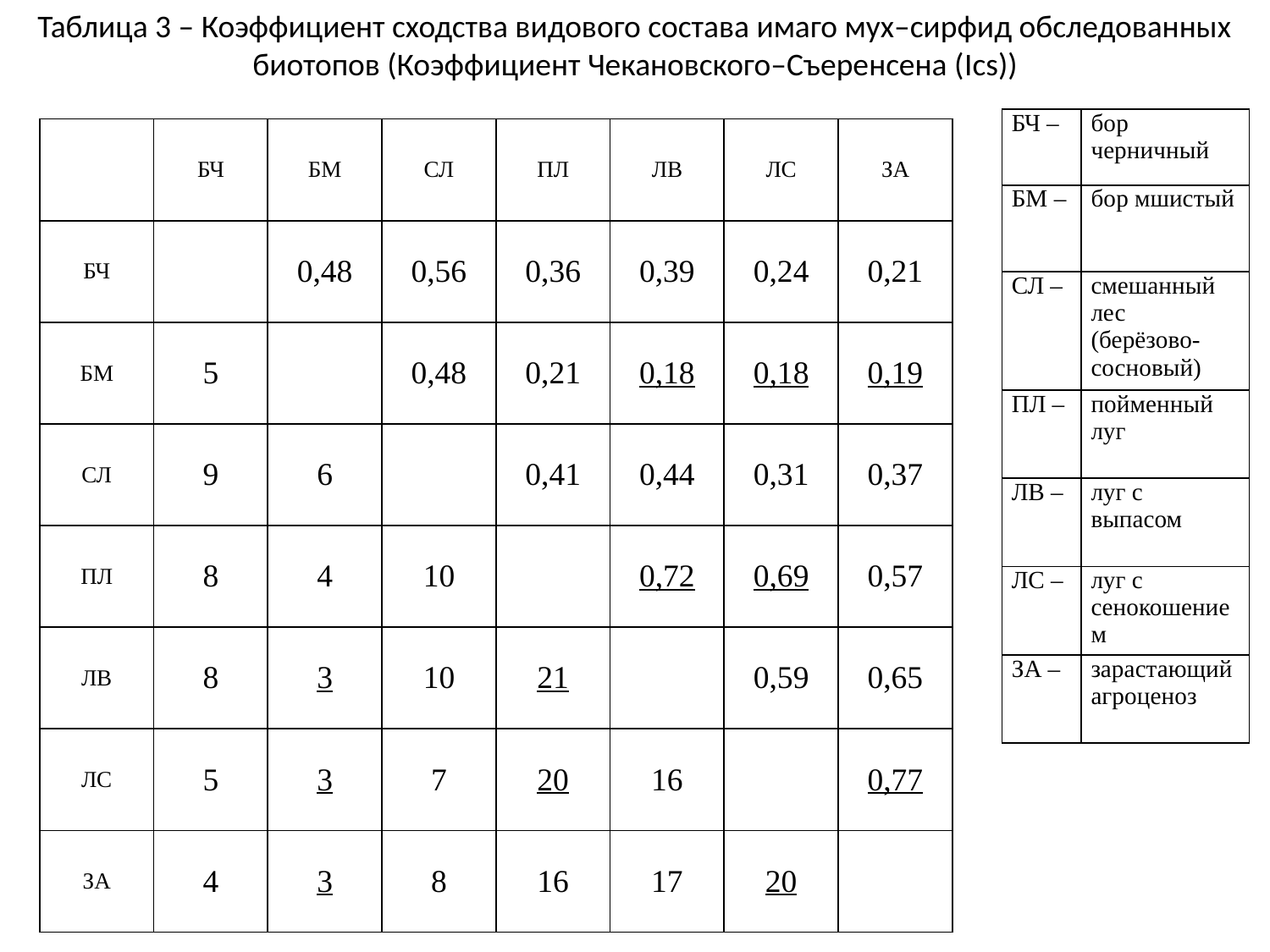

Таблица 3 – Коэффициент сходства видового состава имаго мух–сирфид обследованных биотопов (Коэффициент Чекановского–Съеренсена (Ics))
| БЧ – | бор черничный |
| --- | --- |
| БМ – | бор мшистый |
| СЛ – | смешанный лес (берёзово-сосновый) |
| ПЛ – | пойменный луг |
| ЛВ – | луг с выпасом |
| ЛС – | луг с сенокошением |
| ЗА – | зарастающий агроценоз |
|  | БЧ | БМ | СЛ | ПЛ | ЛВ | ЛС | ЗА |
| --- | --- | --- | --- | --- | --- | --- | --- |
| БЧ |  | 0,48 | 0,56 | 0,36 | 0,39 | 0,24 | 0,21 |
| БМ | 5 |  | 0,48 | 0,21 | 0,18 | 0,18 | 0,19 |
| СЛ | 9 | 6 |  | 0,41 | 0,44 | 0,31 | 0,37 |
| ПЛ | 8 | 4 | 10 |  | 0,72 | 0,69 | 0,57 |
| ЛВ | 8 | 3 | 10 | 21 |  | 0,59 | 0,65 |
| ЛС | 5 | 3 | 7 | 20 | 16 |  | 0,77 |
| ЗА | 4 | 3 | 8 | 16 | 17 | 20 |  |